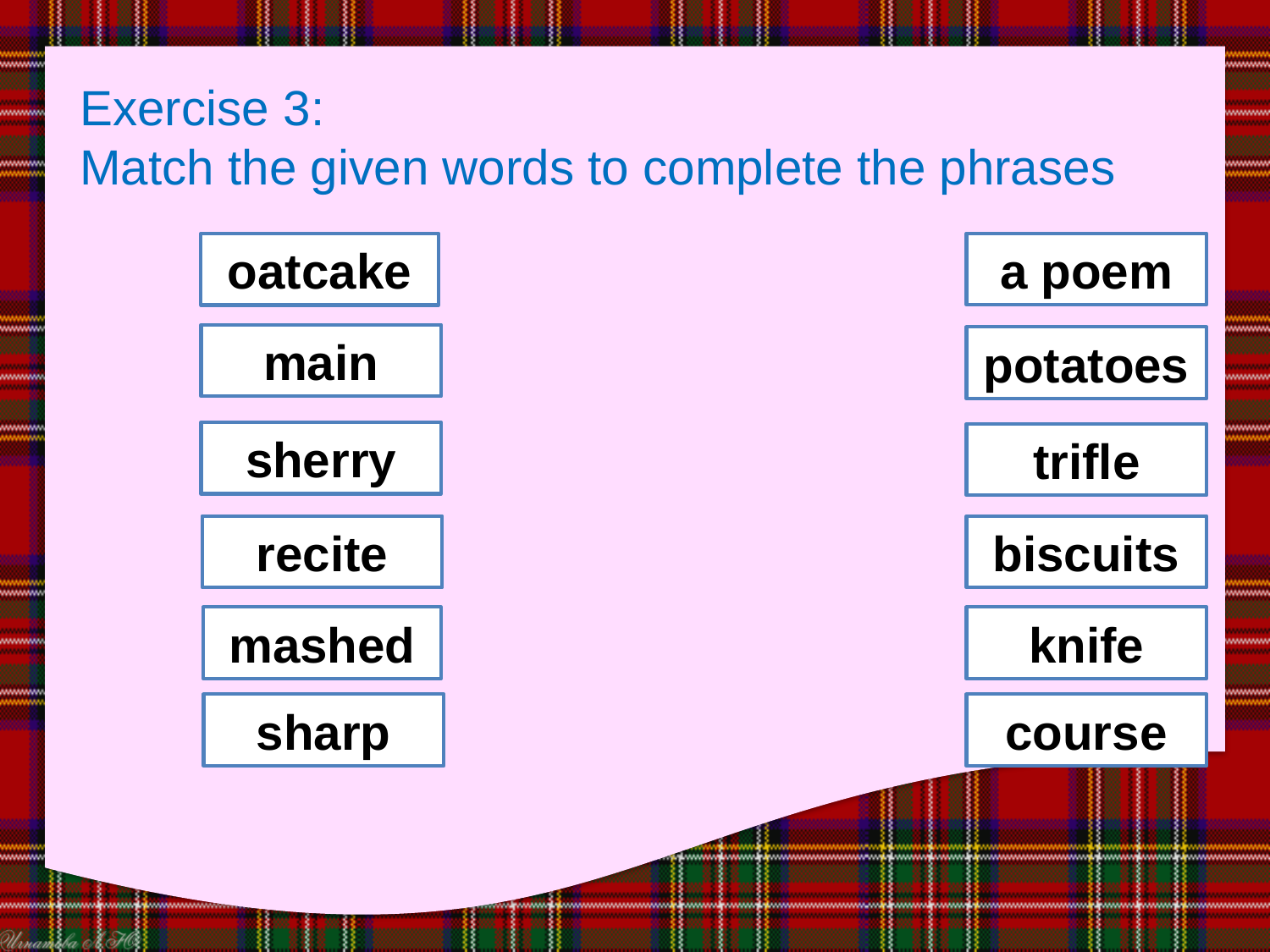

# Exercise 3: Match the given words to complete the phrases
a poem
oatcake
main
potatoes

sherry
trifle
recite
biscuits
mashed
knife
sharp
course